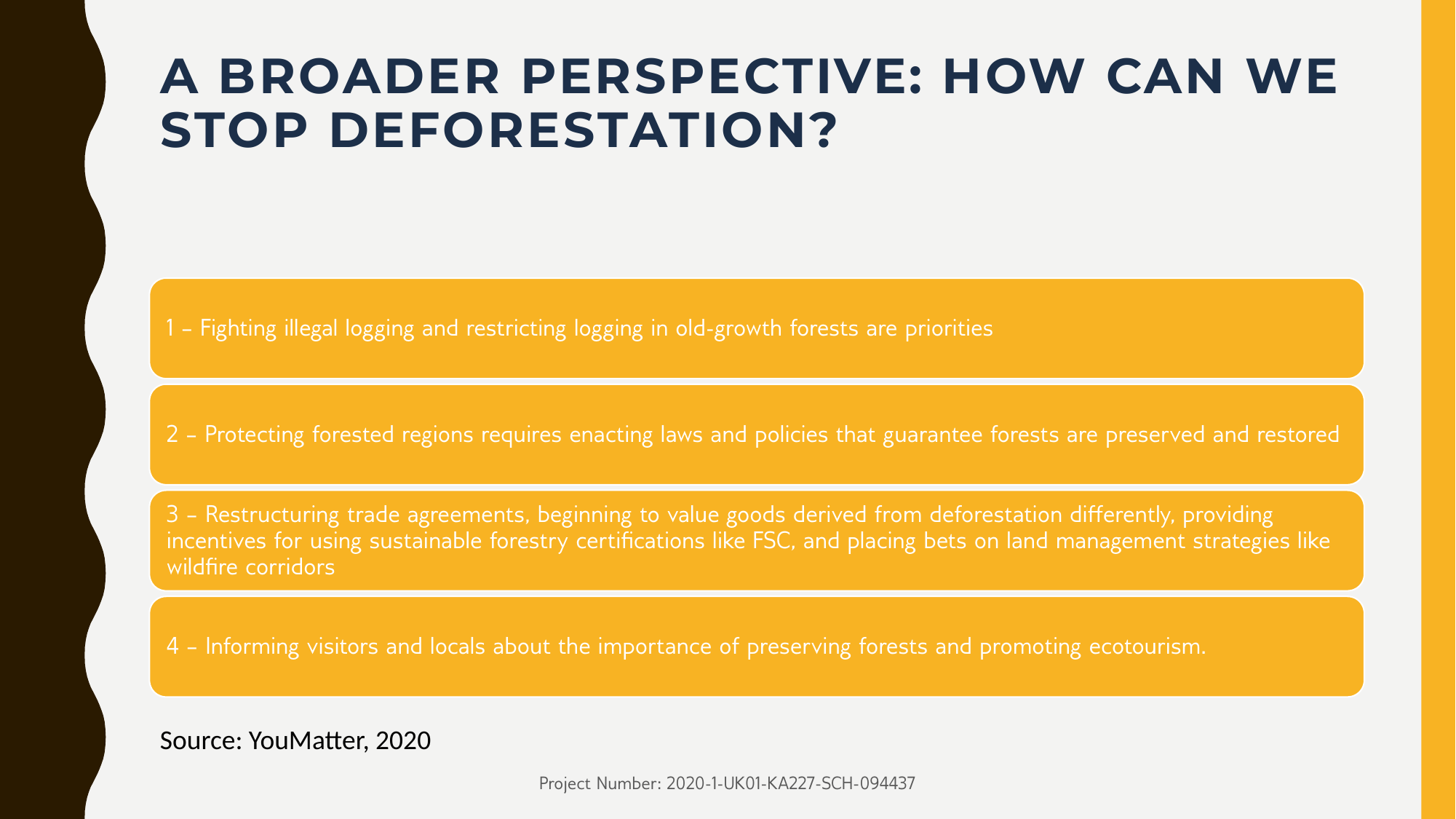

# A Broader Perspective: How Can We Stop Deforestation?
1 – Fighting illegal logging and restricting logging in old-growth forests are priorities
2 – Protecting forested regions requires enacting laws and policies that guarantee forests are preserved and restored
3 – Restructuring trade agreements, beginning to value goods derived from deforestation differently, providing incentives for using sustainable forestry certifications like FSC, and placing bets on land management strategies like wildfire corridors
4 – Informing visitors and locals about the importance of preserving forests and promoting ecotourism.
Source: YouMatter, 2020
Project Number: 2020-1-UK01-KA227-SCH-094437